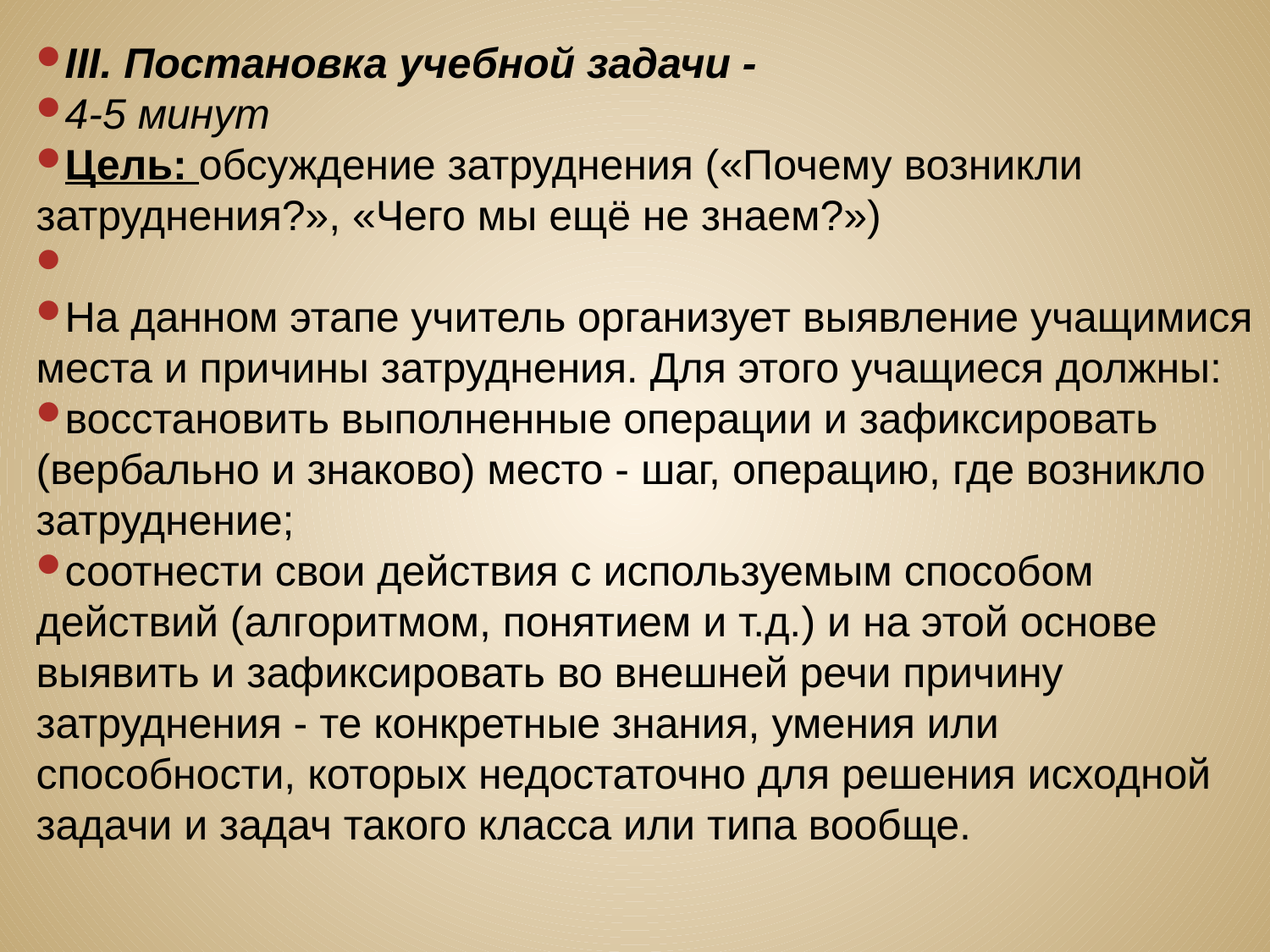

III. Постановка учебной задачи -
4-5 минут
Цель: обсуждение затруднения («Почему возникли затруднения?», «Чего мы ещё не знаем?»)

На данном этапе учитель организует выявление учащимися места и причины затруднения. Для этого учащиеся должны:
восстановить выполненные операции и зафиксировать (вербально и знаково) место - шаг, операцию, где возникло затруднение;
соотнести свои действия с используемым способом действий (алгоритмом, понятием и т.д.) и на этой основе выявить и зафиксировать во внешней речи причину затруднения - те конкретные знания, умения или способности, которых недостаточно для решения исходной задачи и задач такого класса или типа вообще.